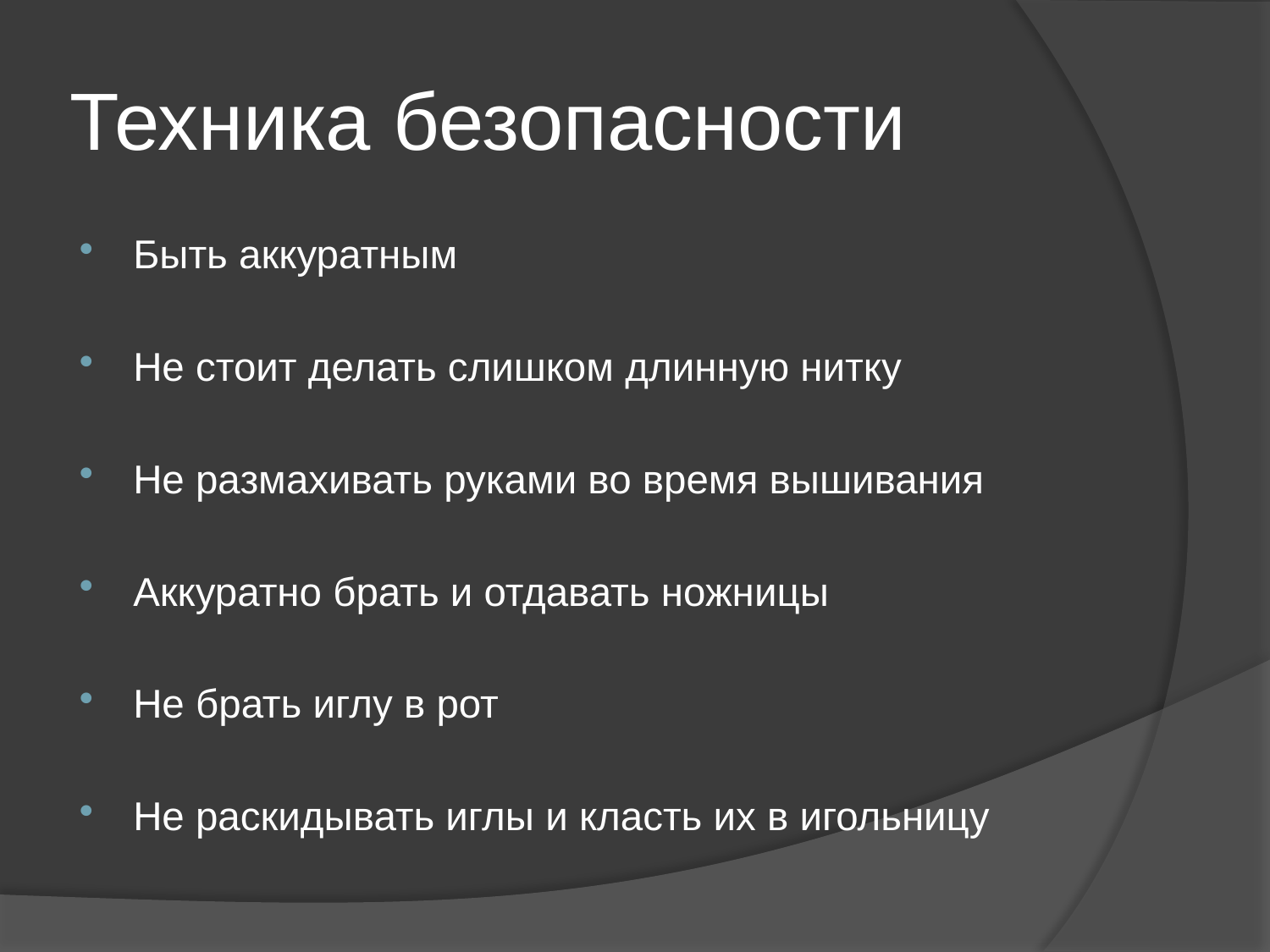

# Техника безопасности
Быть аккуратным

Не стоит делать слишком длинную нитку

Не размахивать руками во время вышивания

Аккуратно брать и отдавать ножницы

Не брать иглу в рот

Не раскидывать иглы и класть их в игольницу